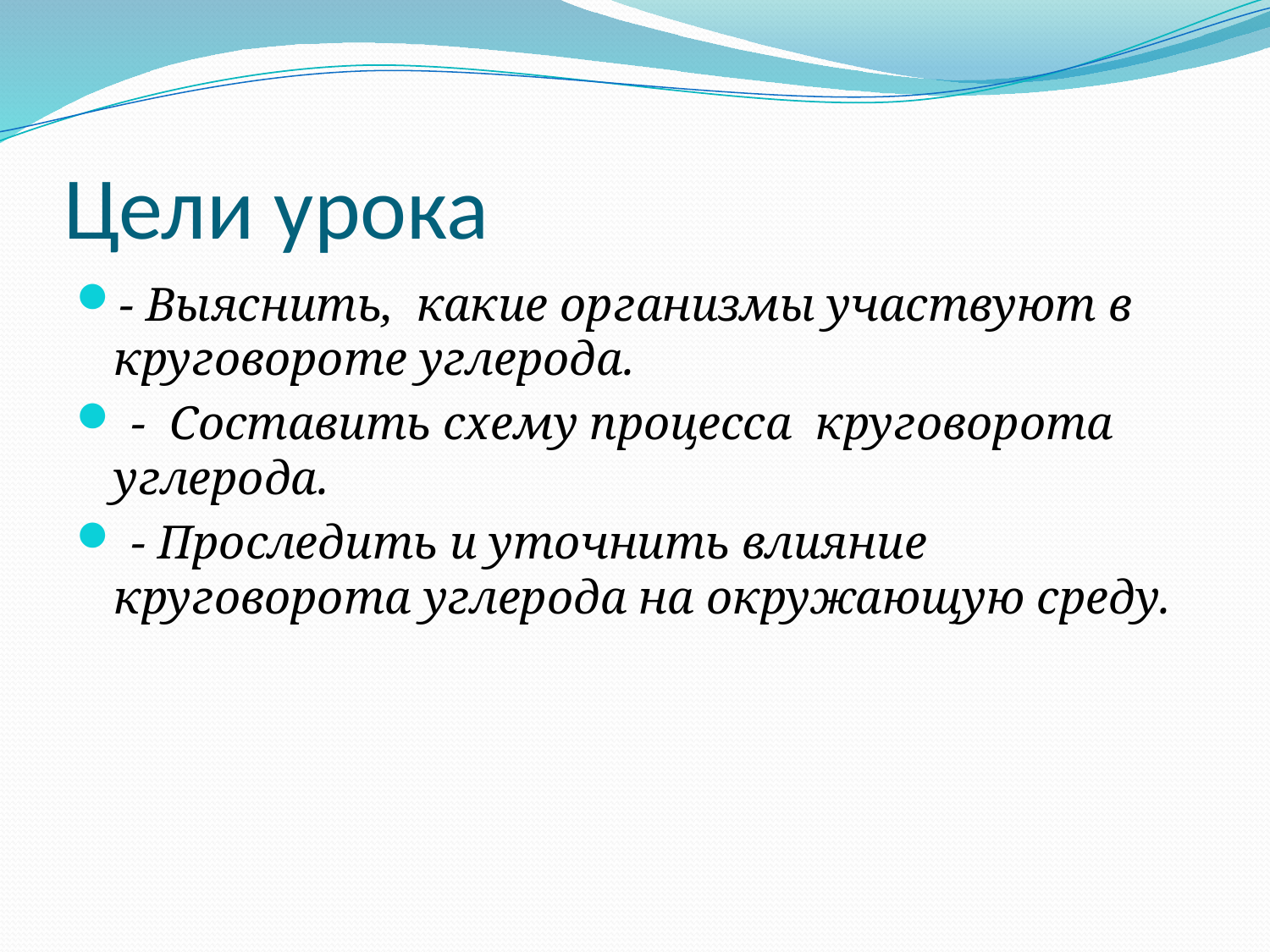

# Цели урока
- Выяснить,  какие организмы участвуют в круговороте углерода.
 -  Составить схему процесса  круговорота углерода.
 - Проследить и уточнить влияние круговорота углерода на окружающую среду.